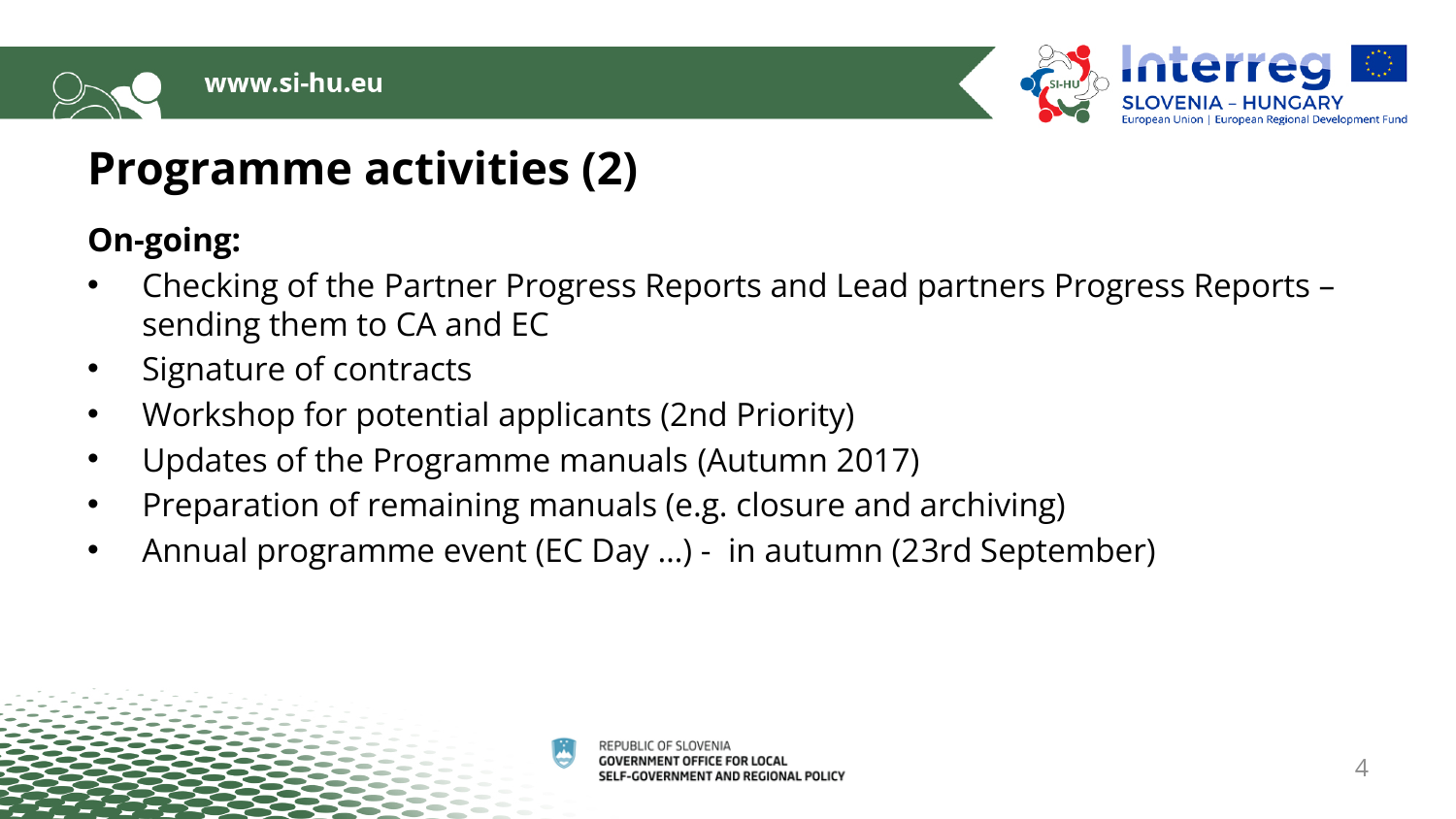

# Programme activities (2)
On-going:
Checking of the Partner Progress Reports and Lead partners Progress Reports – sending them to CA and EC
Signature of contracts
Workshop for potential applicants (2nd Priority)
Updates of the Programme manuals (Autumn 2017)
Preparation of remaining manuals (e.g. closure and archiving)
Annual programme event (EC Day …) -  in autumn (23rd September)
4